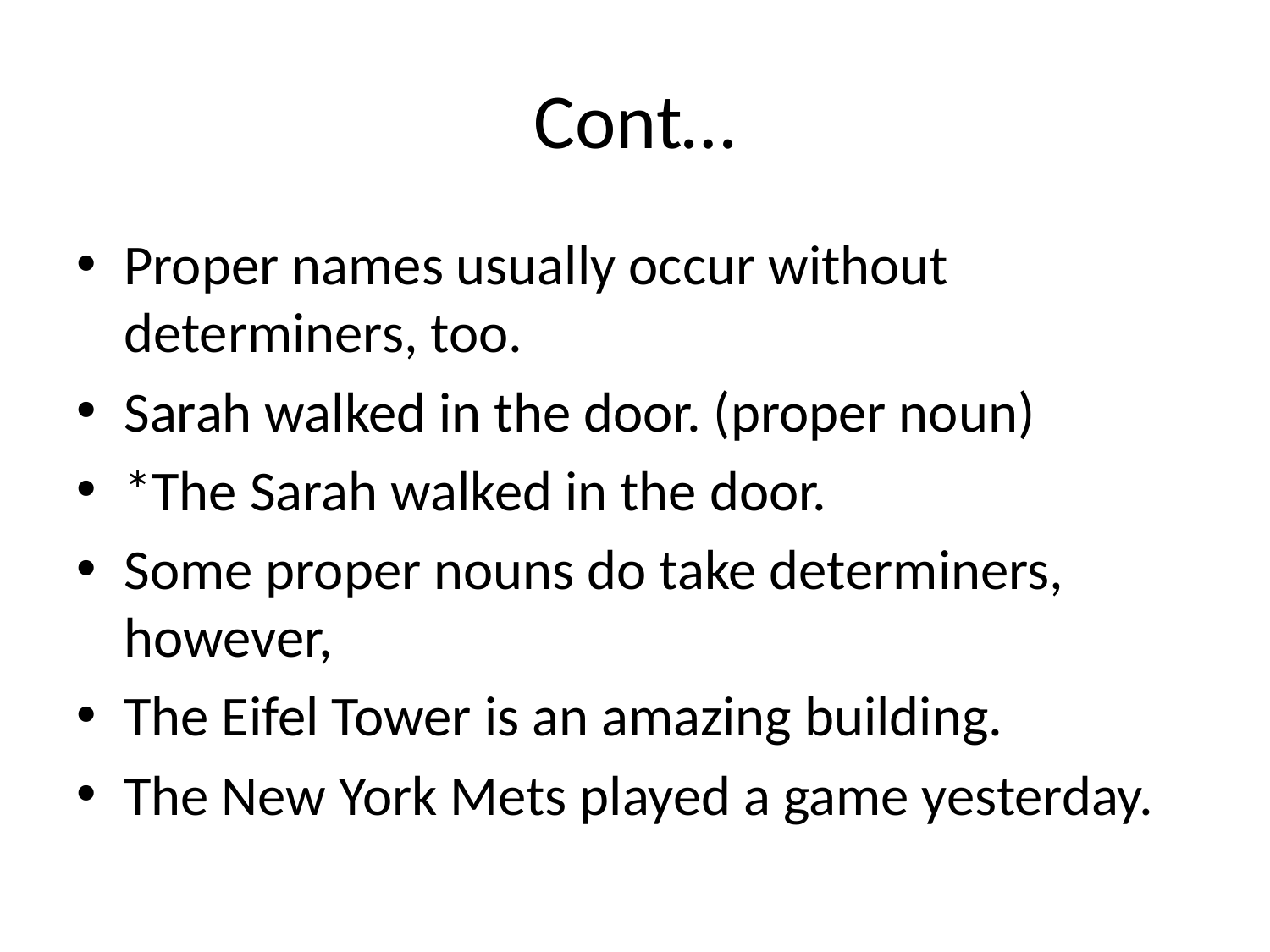

# Cont…
Proper names usually occur without determiners, too.
Sarah walked in the door. (proper noun)
*The Sarah walked in the door.
Some proper nouns do take determiners, however,
The Eifel Tower is an amazing building.
The New York Mets played a game yesterday.